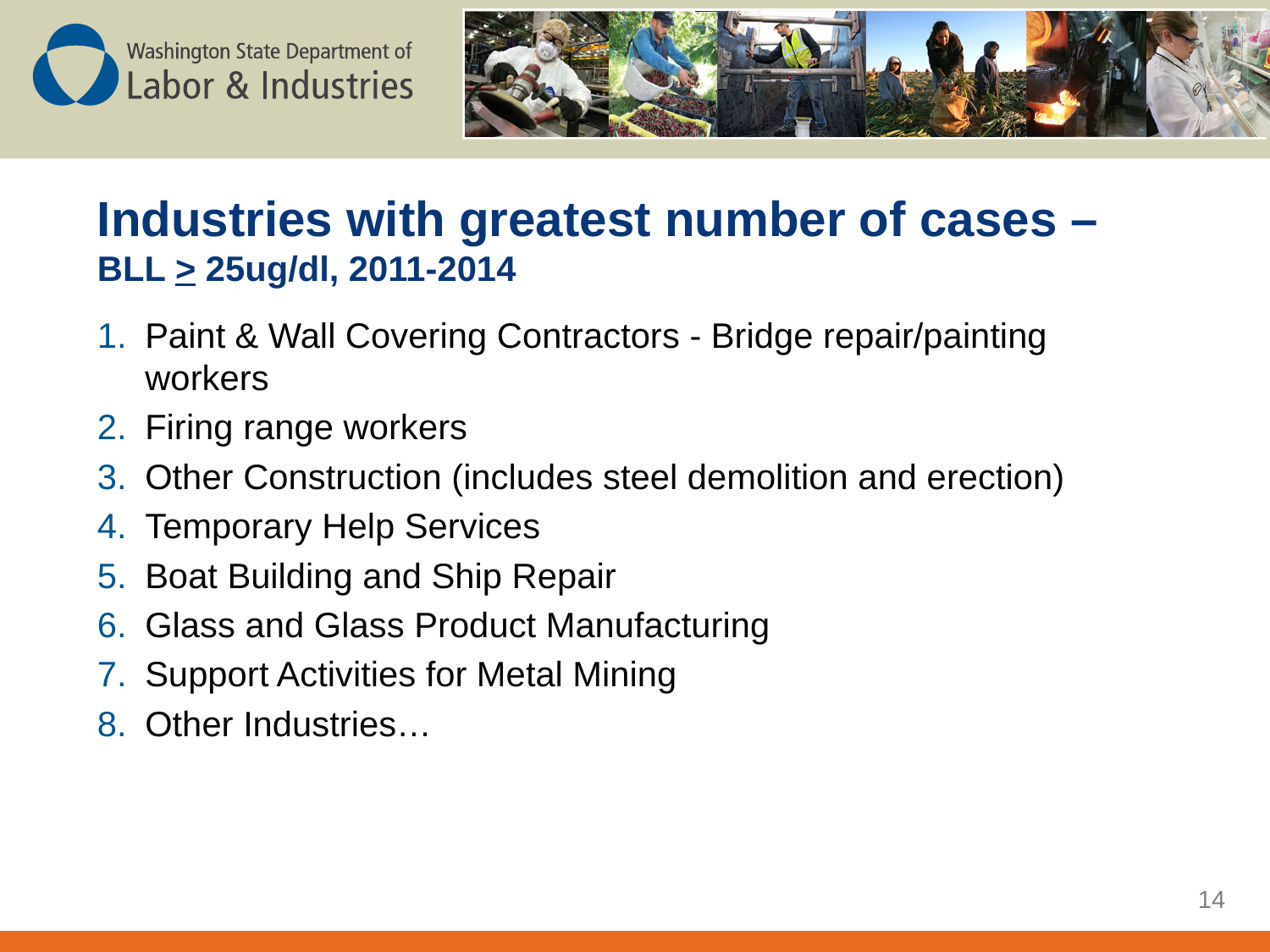

# Industries with greatest number of cases – BLL > 25ug/dl, 2011-2014
Paint & Wall Covering Contractors - Bridge repair/painting workers
Firing range workers
Other Construction (includes steel demolition and erection)
Temporary Help Services
Boat Building and Ship Repair
Glass and Glass Product Manufacturing
Support Activities for Metal Mining
Other Industries…
14